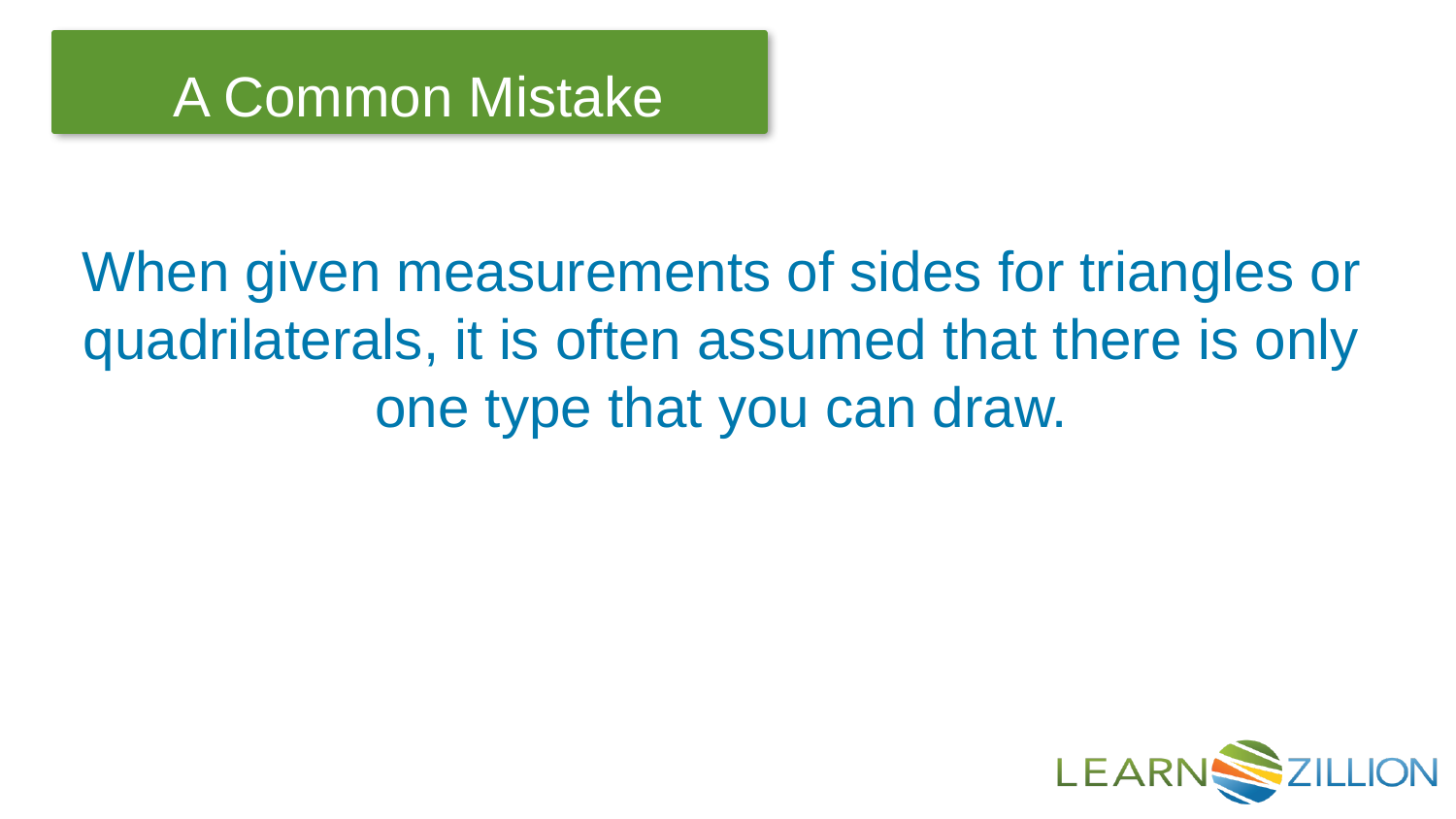

When given measurements of sides for triangles or quadrilaterals, it is often assumed that there is only one type that you can draw.